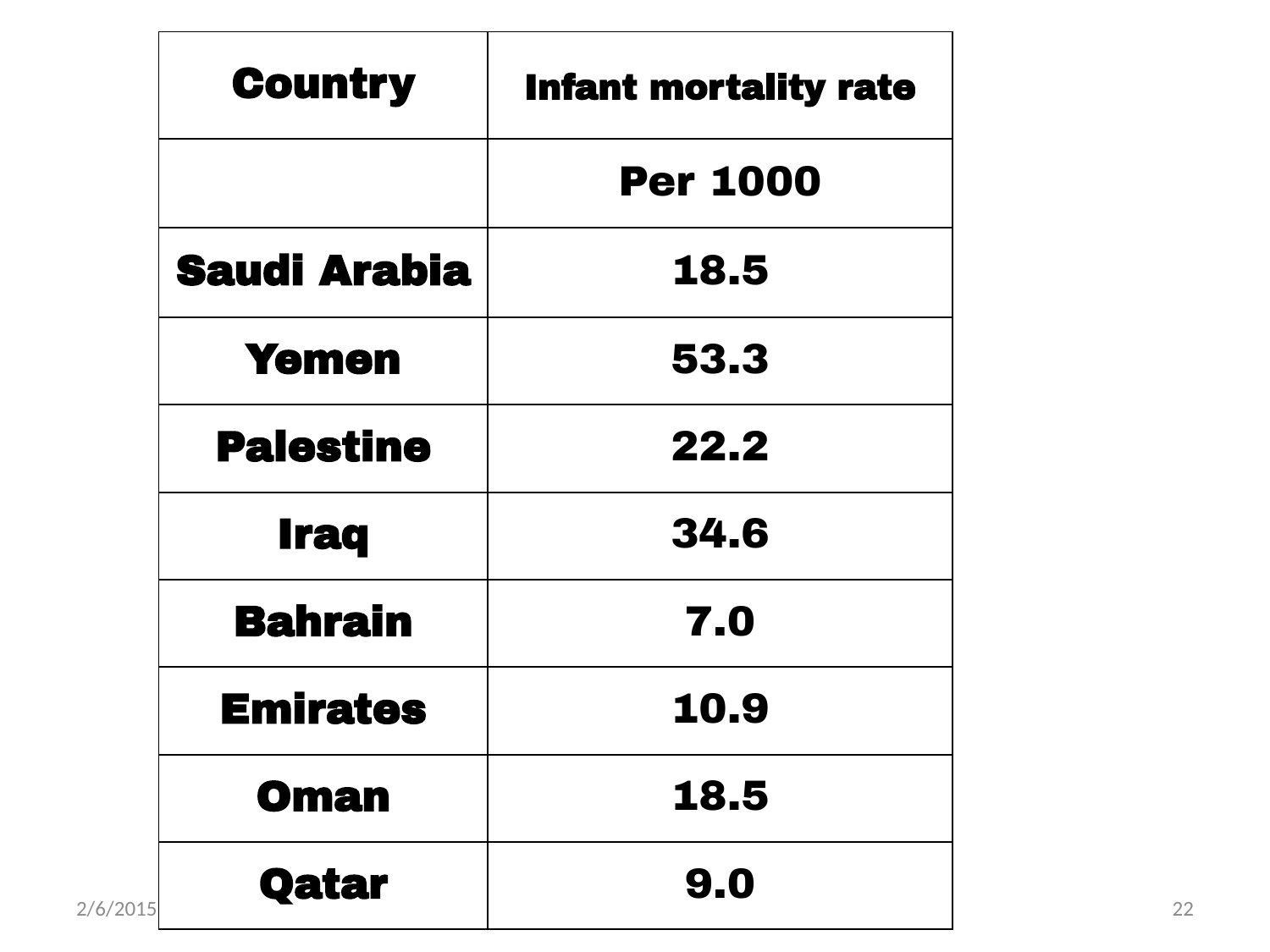

| Country | Infant mortality rate |
| --- | --- |
|  | Per 1000 |
| Saudi Arabia | 18.5 |
| Yemen | 53.3 |
| Palestine | 22.2 |
| Iraq | 34.6 |
| Bahrain | 7.0 |
| Emirates | 10.9 |
| Oman | 18.5 |
| Qatar | 9.0 |
2/6/2015
22